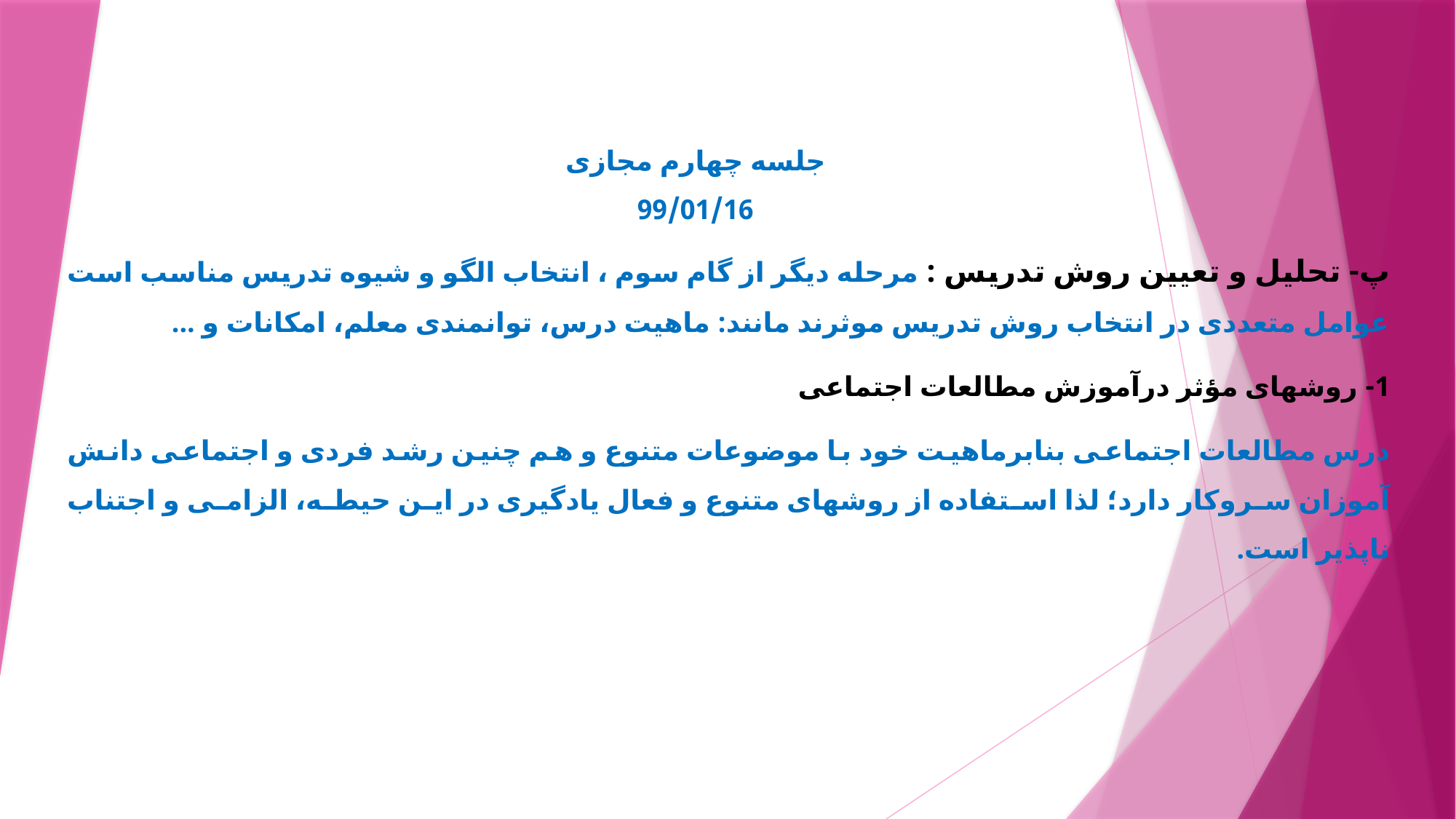

#
جلسه چهارم مجازی
99/01/16
پ- تحلیل و تعیین روش تدریس : مرحله دیگر از گام سوم ، انتخاب الگو و شیوه تدریس مناسب است عوامل متعددی در انتخاب روش تدریس موثرند مانند: ماهیت درس، توانمندی معلم، امکانات و ...
1- روشهای مؤثر درآموزش مطالعات اجتماعی
درس مطالعات اجتماعی بنابرماهيت خود با موضوعات متنوع و هم چنين رشد فردی و اجتماعی دانش آموزان سروکار دارد؛ لذا استفاده از روشهای متنوع و فعال يادگيری در اين حيطه، الزامی و اجتناب ناپذير است.